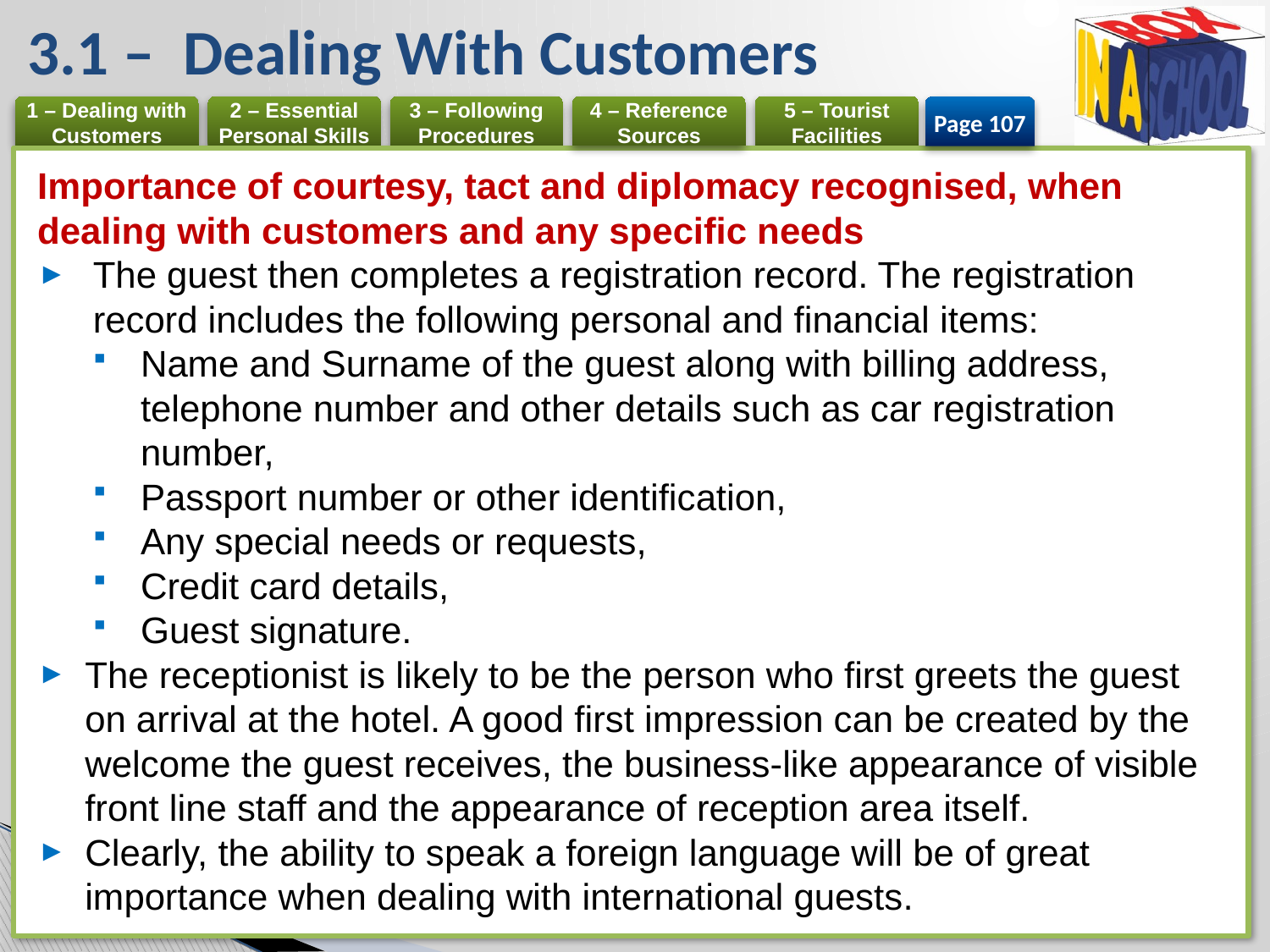

# 3.1 –  Dealing With Customers
Page 107
Importance of courtesy, tact and diplomacy recognised, when dealing with customers and any specific needs
The guest then completes a registration record. The registration record includes the following personal and financial items:
Name and Surname of the guest along with billing address, telephone number and other details such as car registration number,
Passport number or other identification,
Any special needs or requests,
Credit card details,
Guest signature.
The receptionist is likely to be the person who first greets the guest on arrival at the hotel. A good first impression can be created by the welcome the guest receives, the business-like appearance of visible front line staff and the appearance of reception area itself.
Clearly, the ability to speak a foreign language will be of great importance when dealing with international guests.